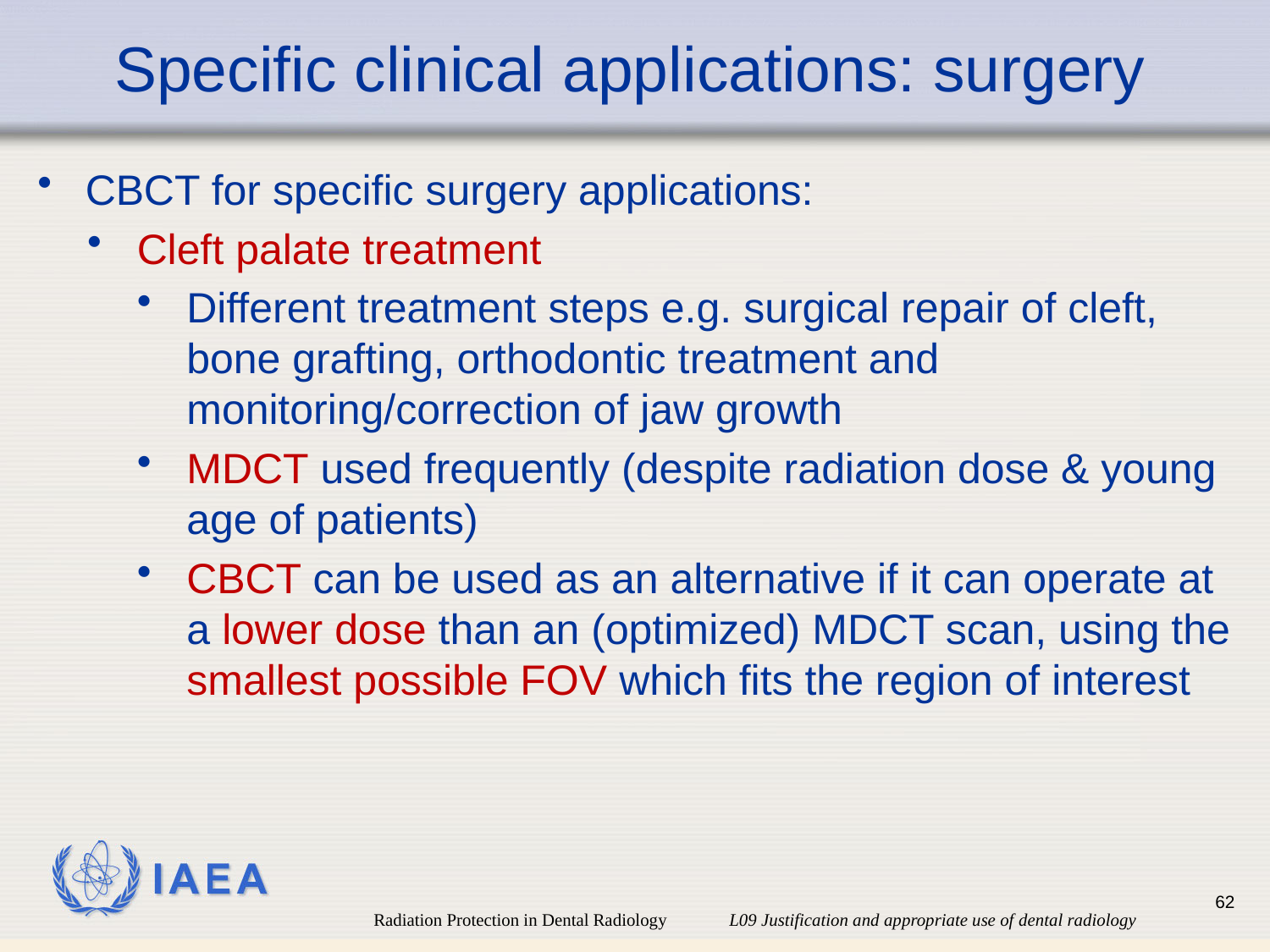

# Specific clinical applications: surgery
CBCT for specific surgery applications:
Cleft palate treatment
Different treatment steps e.g. surgical repair of cleft, bone grafting, orthodontic treatment and monitoring/correction of jaw growth
MDCT used frequently (despite radiation dose & young age of patients)
CBCT can be used as an alternative if it can operate at a lower dose than an (optimized) MDCT scan, using the smallest possible FOV which fits the region of interest
62
Radiation Protection in Dental Radiology              L09 Justification and appropriate use of dental radiology